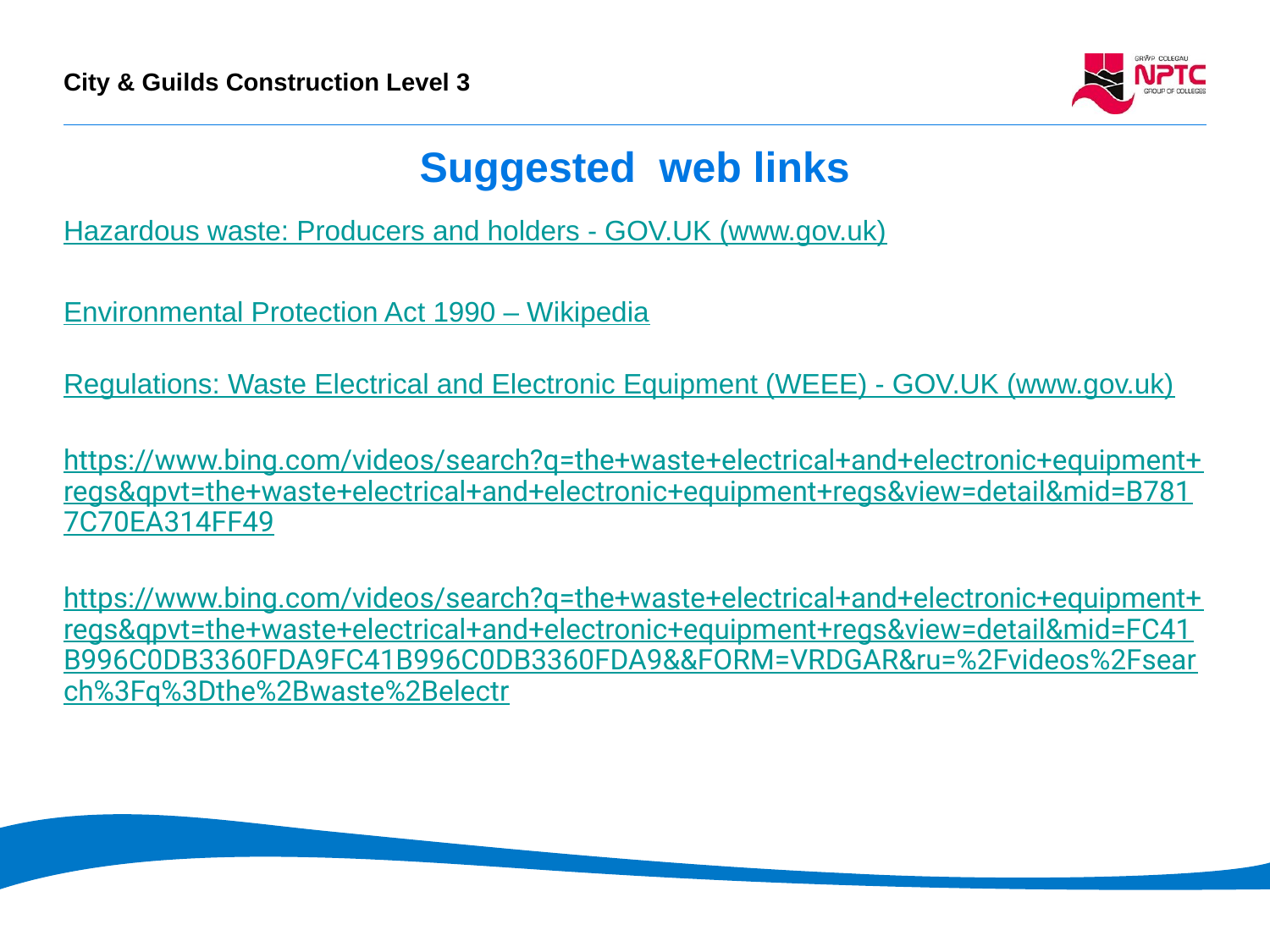

# Suggested  web links
Hazardous waste: Producers and holders - GOV.UK (www.gov.uk)
Environmental Protection Act 1990 – Wikipedia
Regulations: Waste Electrical and Electronic Equipment (WEEE) - GOV.UK (www.gov.uk)
https://www.bing.com/videos/search?q=the+waste+electrical+and+electronic+equipment+regs&qpvt=the+waste+electrical+and+electronic+equipment+regs&view=detail&mid=B7817C70EA314FF49
https://www.bing.com/videos/search?q=the+waste+electrical+and+electronic+equipment+regs&qpvt=the+waste+electrical+and+electronic+equipment+regs&view=detail&mid=FC41B996C0DB3360FDA9FC41B996C0DB3360FDA9&&FORM=VRDGAR&ru=%2Fvideos%2Fsearch%3Fq%3Dthe%2Bwaste%2Belectr